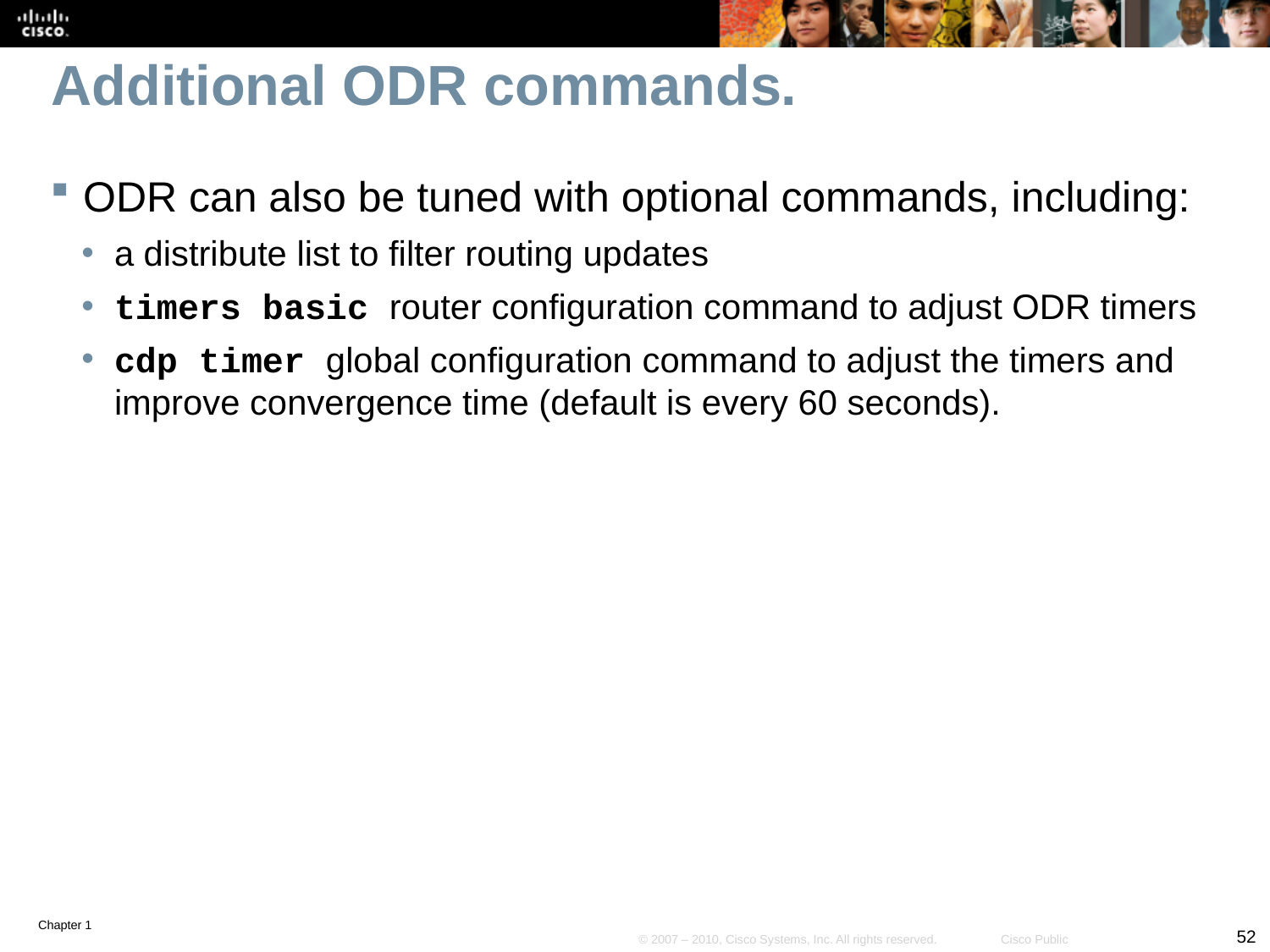

# Additional ODR commands.
ODR can also be tuned with optional commands, including:
a distribute list to filter routing updates
timers basic router configuration command to adjust ODR timers
cdp timer global configuration command to adjust the timers and improve convergence time (default is every 60 seconds).